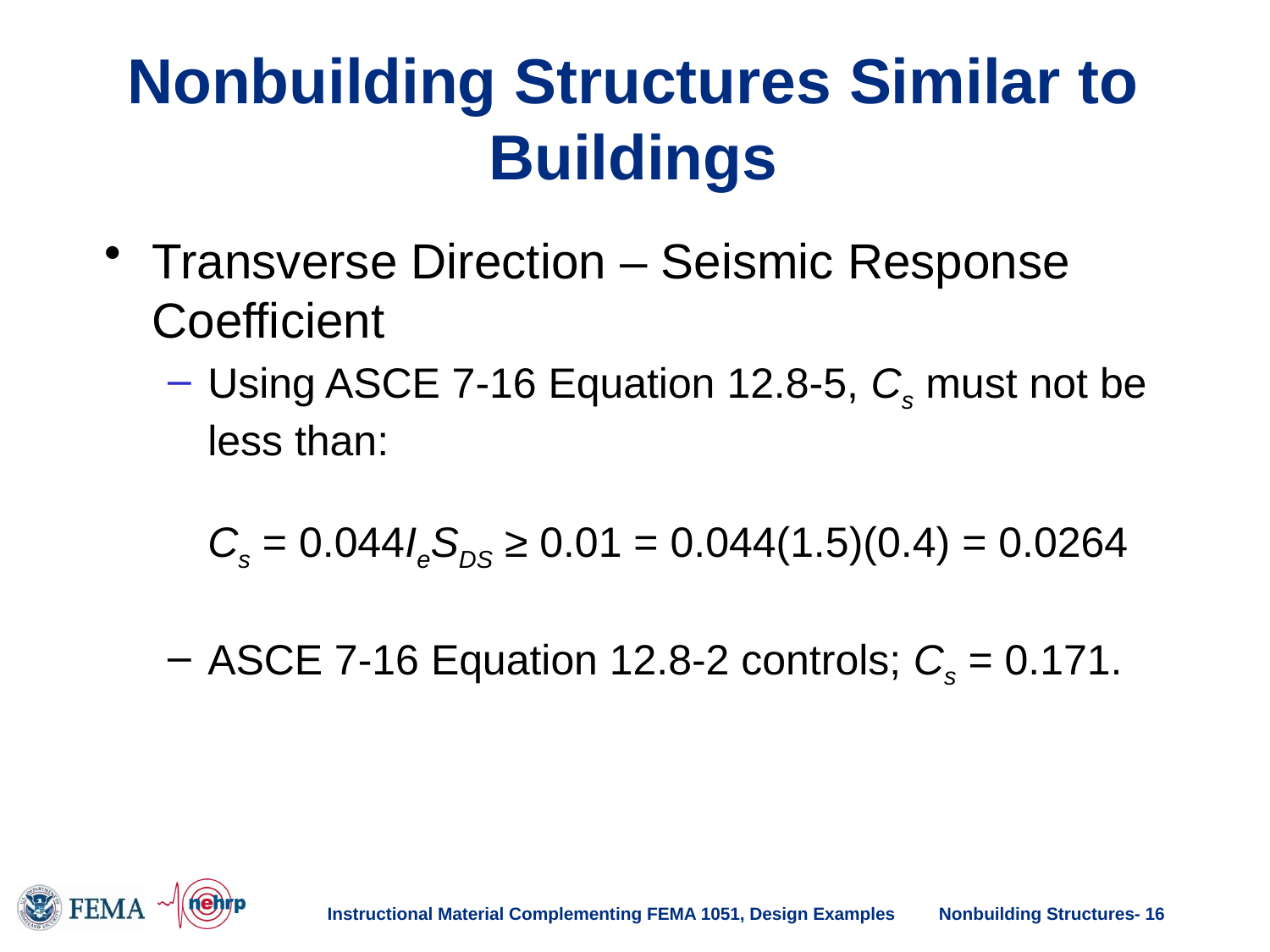

# Nonbuilding Structures Similar to Buildings
Transverse Direction – Seismic Response Coefficient
Using ASCE 7-16 Equation 12.8-5, Cs must not be less than:
Cs = 0.044IeSDS ≥ 0.01 = 0.044(1.5)(0.4) = 0.0264
ASCE 7-16 Equation 12.8-2 controls; Cs = 0.171.
Instructional Material Complementing FEMA 1051, Design Examples
Nonbuilding Structures- 16